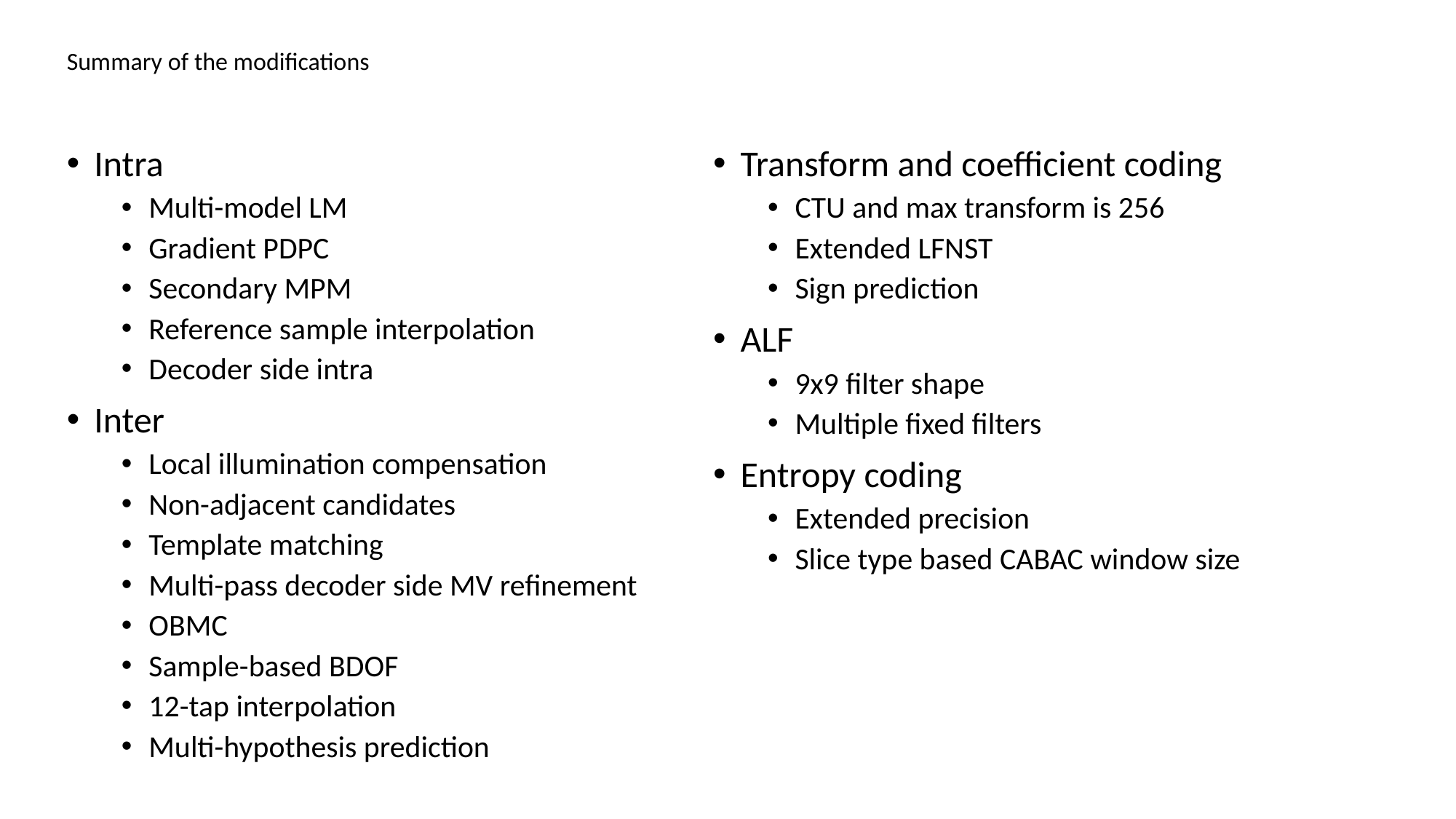

# Summary of the modifications
Intra
Multi-model LM
Gradient PDPC
Secondary MPM
Reference sample interpolation
Decoder side intra
Inter
Local illumination compensation
Non-adjacent candidates
Template matching
Multi-pass decoder side MV refinement
OBMC
Sample-based BDOF
12-tap interpolation
Multi-hypothesis prediction
Transform and coefficient coding
CTU and max transform is 256
Extended LFNST
Sign prediction
ALF
9x9 filter shape
Multiple fixed filters
Entropy coding
Extended precision
Slice type based CABAC window size